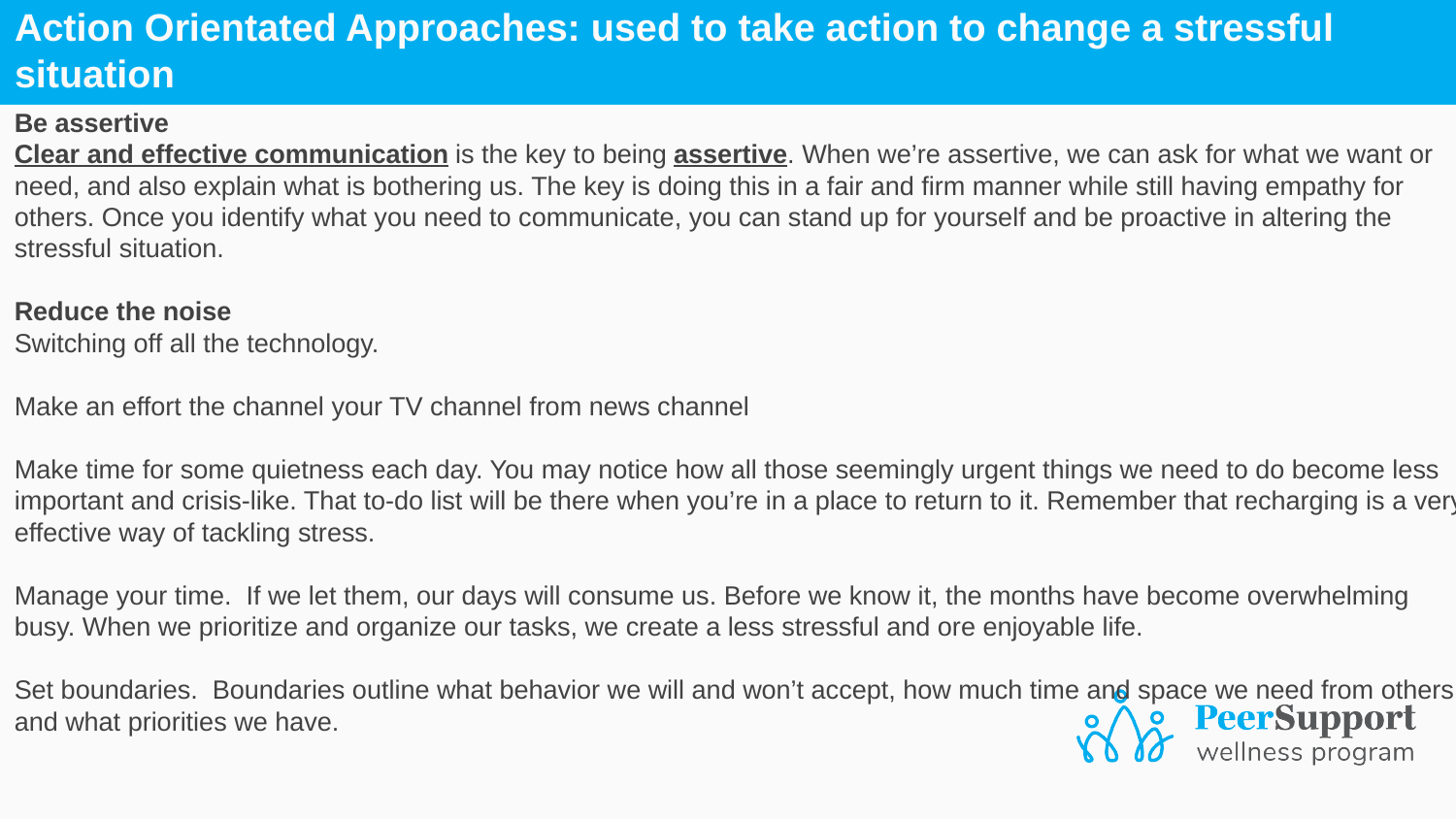

# Action Orientated Approaches: used to take action to change a stressful situation
Be assertive
Clear and effective communication is the key to being assertive. When we’re assertive, we can ask for what we want or need, and also explain what is bothering us. The key is doing this in a fair and firm manner while still having empathy for others. Once you identify what you need to communicate, you can stand up for yourself and be proactive in altering the stressful situation.
Reduce the noise
Switching off all the technology.
Make an effort the channel your TV channel from news channel
Make time for some quietness each day. You may notice how all those seemingly urgent things we need to do become less important and crisis-like. That to-do list will be there when you’re in a place to return to it. Remember that recharging is a very effective way of tackling stress.
Manage your time.  If we let them, our days will consume us. Before we know it, the months have become overwhelming busy. When we prioritize and organize our tasks, we create a less stressful and ore enjoyable life.
Set boundaries.  Boundaries outline what behavior we will and won’t accept, how much time and space we need from others, and what priorities we have.